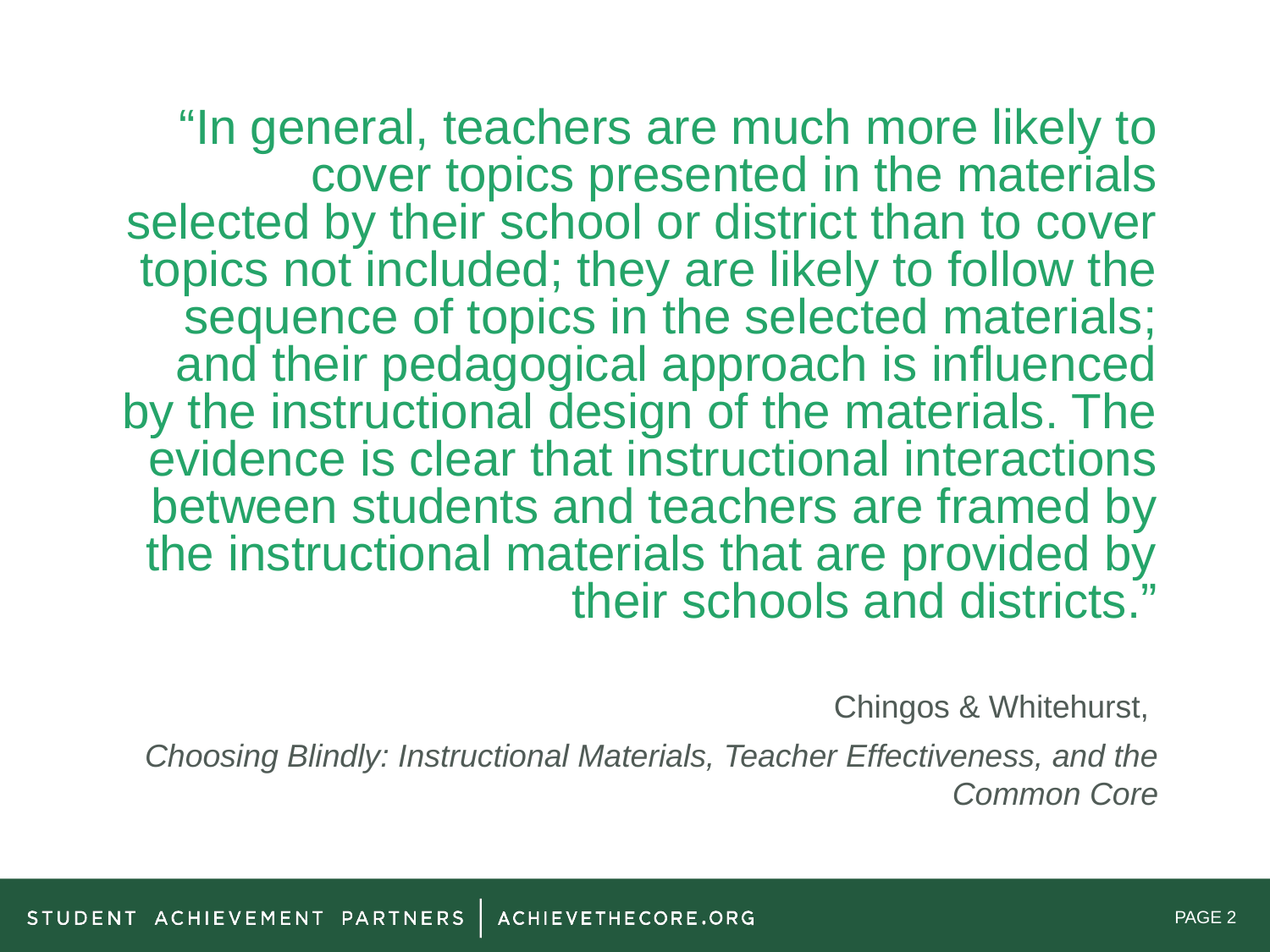

“In general, teachers are much more likely to cover topics presented in the materials selected by their school or district than to cover topics not included; they are likely to follow the sequence of topics in the selected materials; and their pedagogical approach is influenced by the instructional design of the materials. The evidence is clear that instructional interactions between students and teachers are framed by the instructional materials that are provided by their schools and districts.”

Chingos & Whitehurst,
Choosing Blindly: Instructional Materials, Teacher Effectiveness, and the Common Core